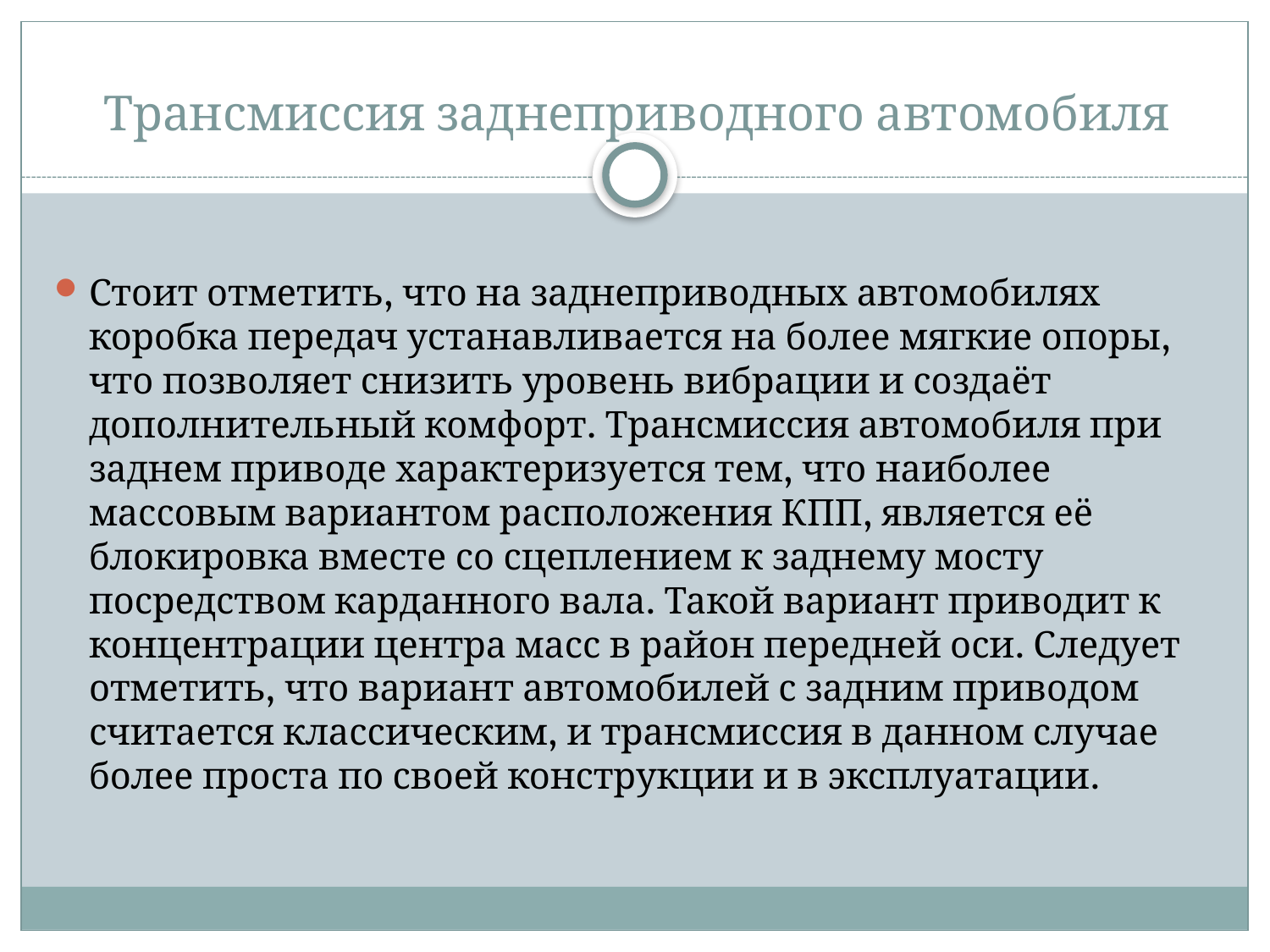

# Трансмиссия заднеприводного автомобиля

Стоит отметить, что на заднеприводных автомобилях коробка передач устанавливается на более мягкие опоры, что позволяет снизить уровень вибрации и создаёт дополнительный комфорт. Трансмиссия автомобиля при заднем приводе характеризуется тем, что наиболее массовым вариантом расположения КПП, является её блокировка вместе со сцеплением к заднему мосту посредством карданного вала. Такой вариант приводит к концентрации центра масс в район передней оси. Следует отметить, что вариант автомобилей с задним приводом считается классическим, и трансмиссия в данном случае более проста по своей конструкции и в эксплуатации.